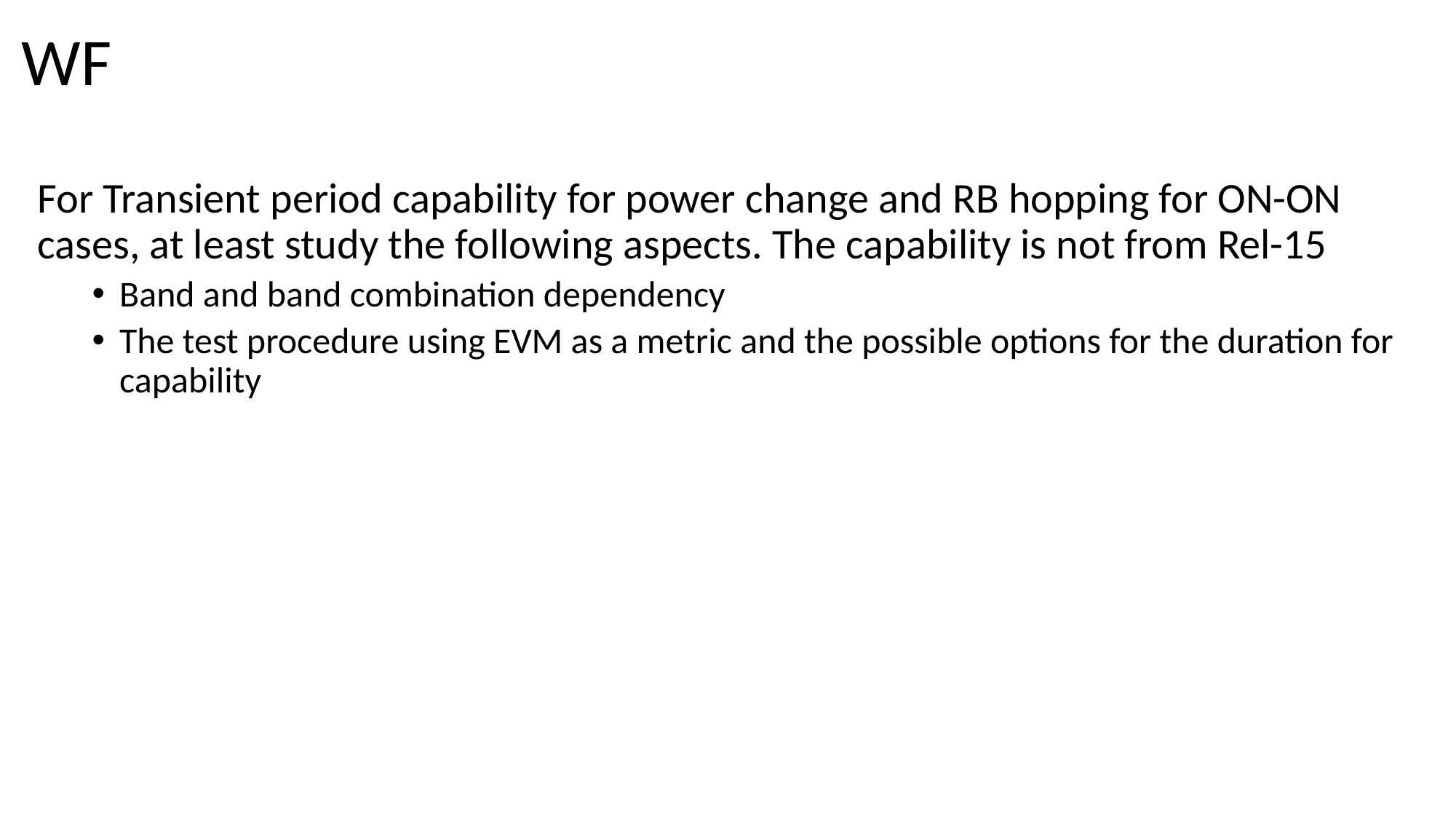

# WF
For Transient period capability for power change and RB hopping for ON-ON cases, at least study the following aspects. The capability is not from Rel-15
Band and band combination dependency
The test procedure using EVM as a metric and the possible options for the duration for capability